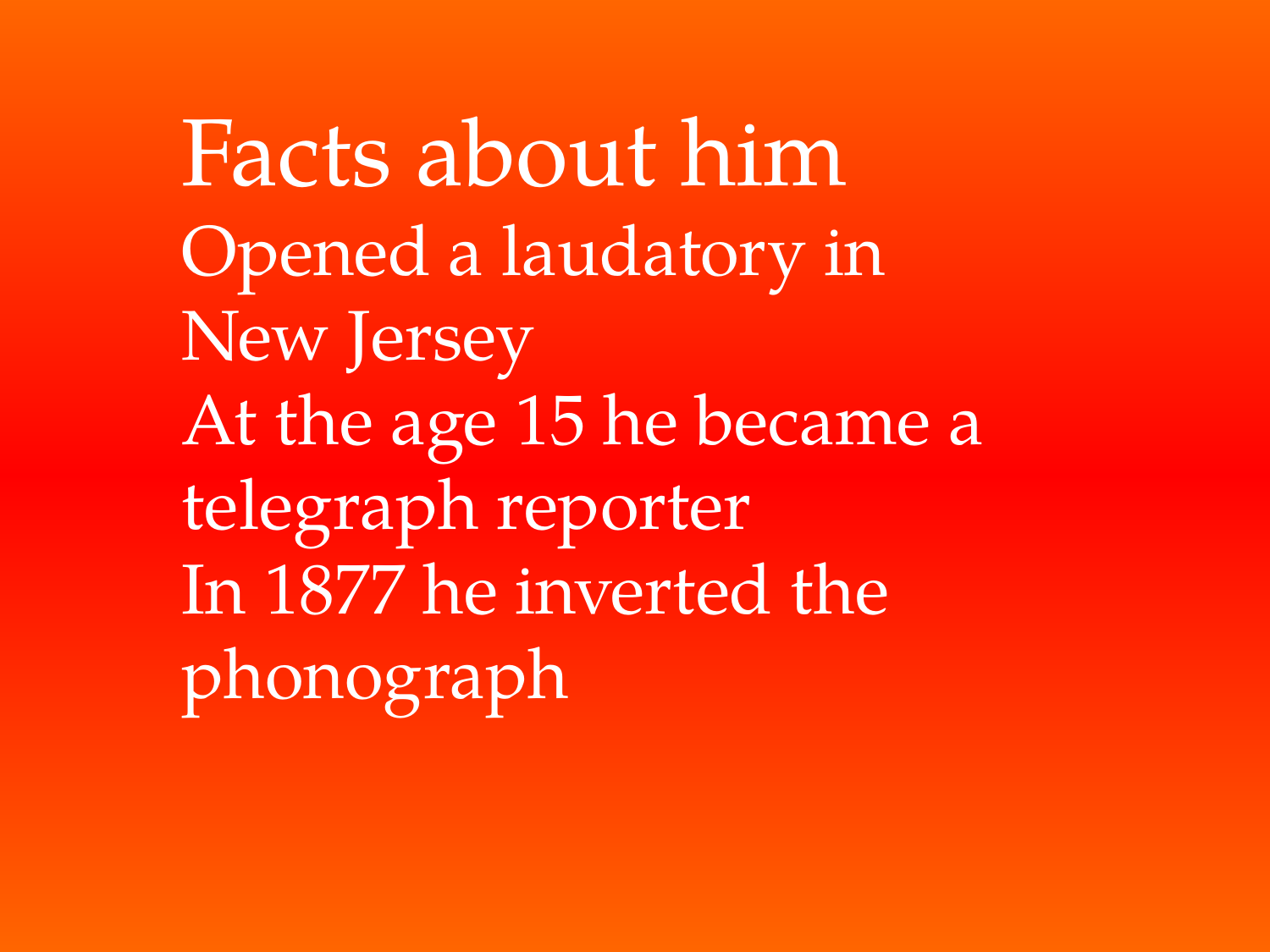

Facts about him
Opened a laudatory in New Jersey
At the age 15 he became a telegraph reporter
In 1877 he inverted the phonograph